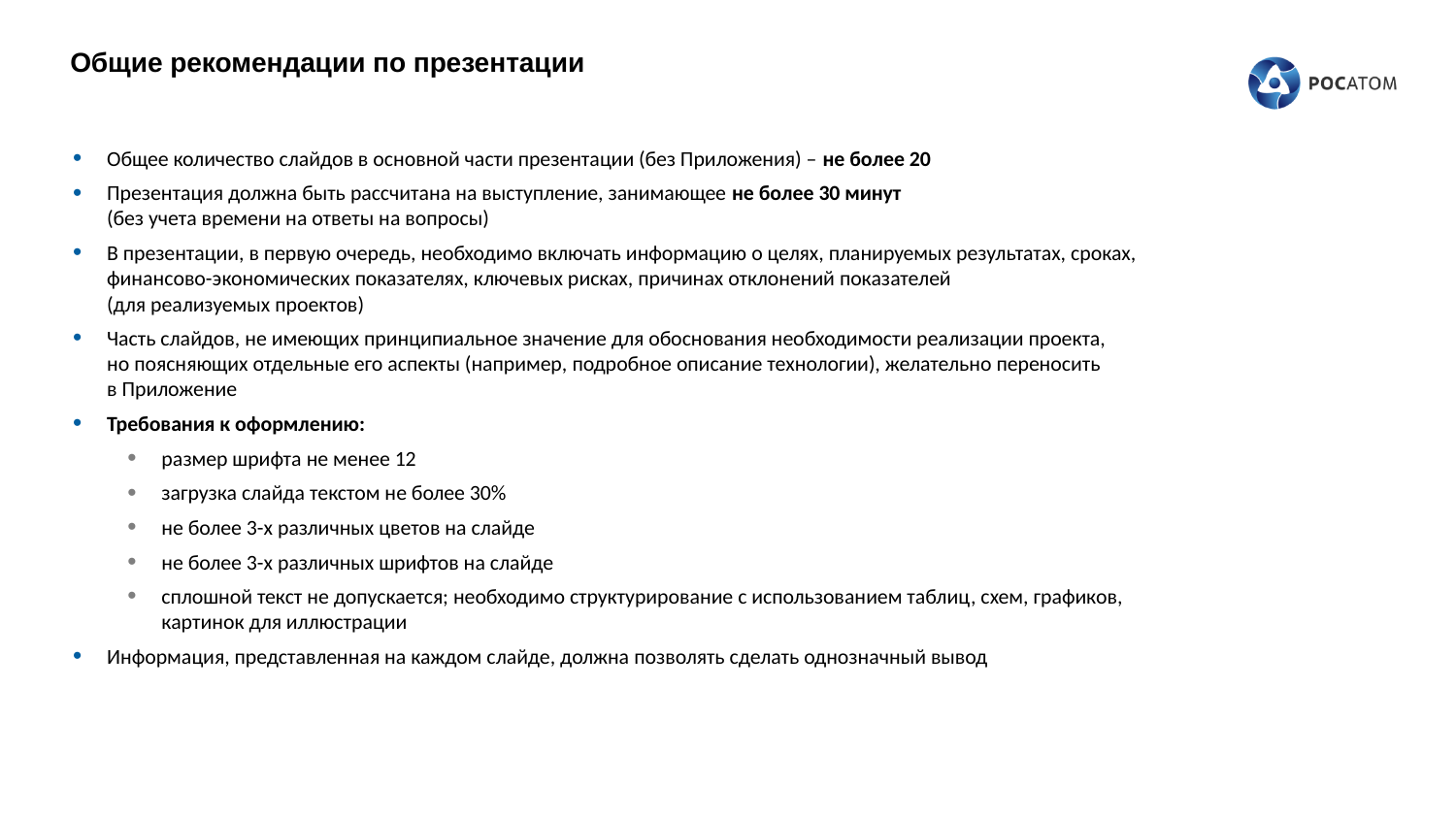

# Общие рекомендации по презентации
Общее количество слайдов в основной части презентации (без Приложения) – не более 20
Презентация должна быть рассчитана на выступление, занимающее не более 30 минут
(без учета времени на ответы на вопросы)
В презентации, в первую очередь, необходимо включать информацию о целях, планируемых результатах, сроках, финансово-экономических показателях, ключевых рисках, причинах отклонений показателей
(для реализуемых проектов)
Часть слайдов, не имеющих принципиальное значение для обоснования необходимости реализации проекта,
но поясняющих отдельные его аспекты (например, подробное описание технологии), желательно переносить
в Приложение
Требования к оформлению:
размер шрифта не менее 12
загрузка слайда текстом не более 30%
не более 3-х различных цветов на слайде
не более 3-х различных шрифтов на слайде
сплошной текст не допускается; необходимо структурирование с использованием таблиц, схем, графиков, картинок для иллюстрации
Информация, представленная на каждом слайде, должна позволять сделать однозначный вывод